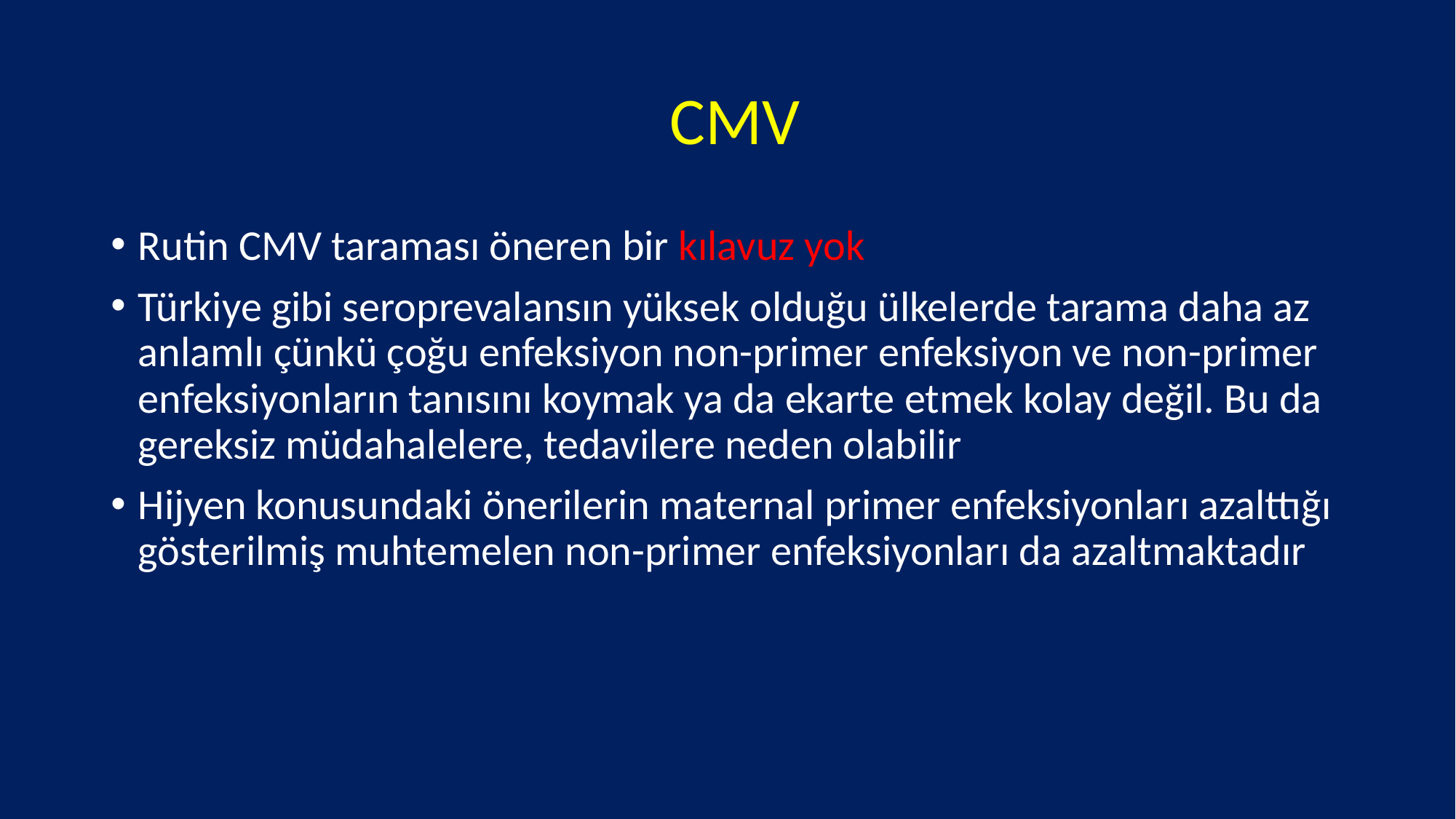

# CMV
Rutin CMV taraması öneren bir kılavuz yok
Türkiye gibi seroprevalansın yüksek olduğu ülkelerde tarama daha az anlamlı çünkü çoğu enfeksiyon non-primer enfeksiyon ve non-primer enfeksiyonların tanısını koymak ya da ekarte etmek kolay değil. Bu da gereksiz müdahalelere, tedavilere neden olabilir
Hijyen konusundaki önerilerin maternal primer enfeksiyonları azalttığı gösterilmiş muhtemelen non-primer enfeksiyonları da azaltmaktadır